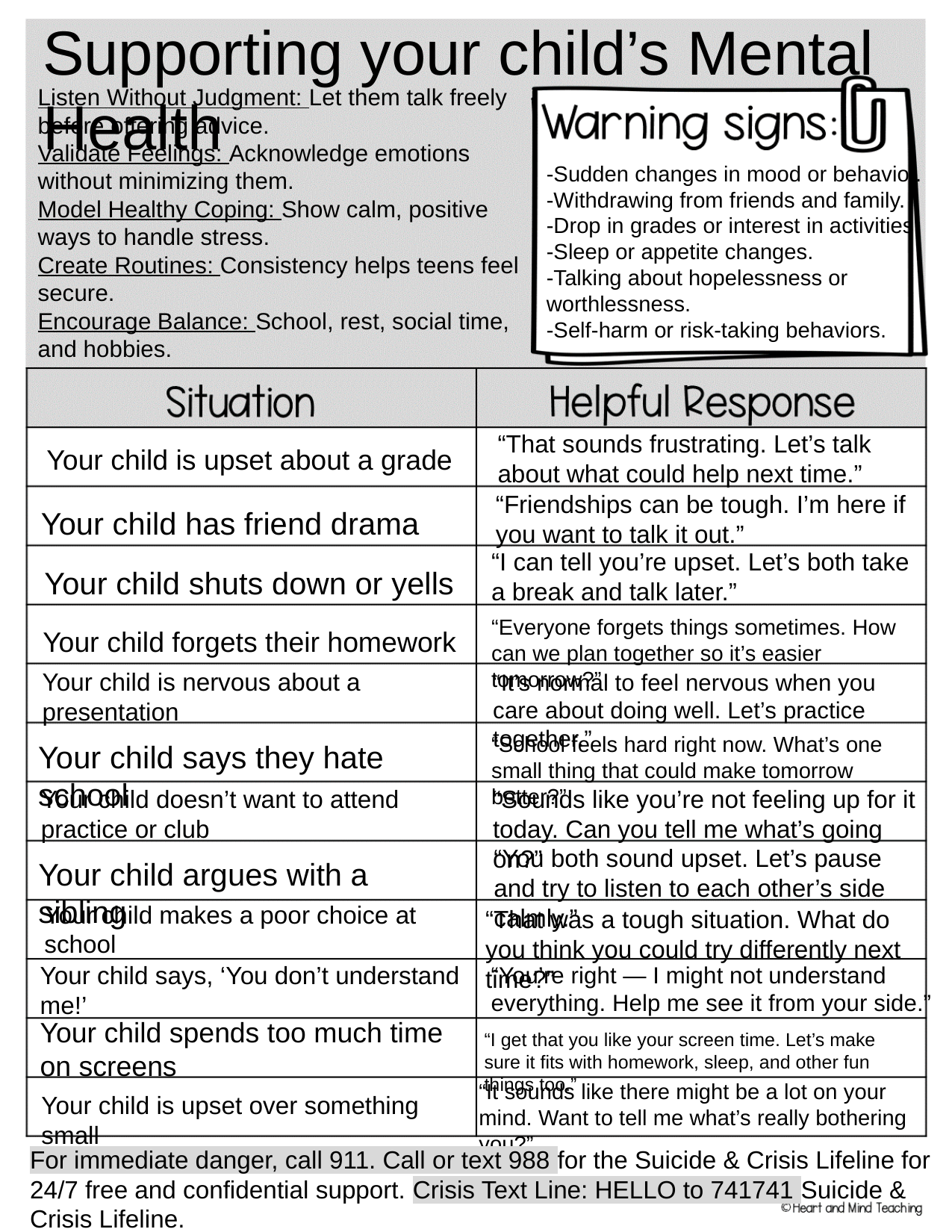

Supporting your child’s Mental Health
Listen Without Judgment: Let them talk freely before offering advice.
Validate Feelings: Acknowledge emotions without minimizing them.
Model Healthy Coping: Show calm, positive ways to handle stress.
Create Routines: Consistency helps teens feel secure.
Encourage Balance: School, rest, social time, and hobbies.
-Sudden changes in mood or behavior.
-Withdrawing from friends and family.
-Drop in grades or interest in activities.
-Sleep or appetite changes.
-Talking about hopelessness or worthlessness.
-Self-harm or risk-taking behaviors.
“That sounds frustrating. Let’s talk about what could help next time.”
Your child is upset about a grade
“Friendships can be tough. I’m here if you want to talk it out.”
Your child has friend drama
“I can tell you’re upset. Let’s both take a break and talk later.”
Your child shuts down or yells
“Everyone forgets things sometimes. How can we plan together so it’s easier tomorrow?”
Your child forgets their homework
Your child is nervous about a presentation
“It’s normal to feel nervous when you care about doing well. Let’s practice together.”
“School feels hard right now. What’s one small thing that could make tomorrow better?”
Your child says they hate school
Your child doesn’t want to attend practice or club
“Sounds like you’re not feeling up for it today. Can you tell me what’s going on?”
“You both sound upset. Let’s pause and try to listen to each other’s side calmly.”
Your child argues with a sibling
Your child makes a poor choice at school
“That was a tough situation. What do you think you could try differently next time?”
Your child says, ‘You don’t understand me!’
“You’re right — I might not understand everything. Help me see it from your side.”
Your child spends too much time on screens
“I get that you like your screen time. Let’s make sure it fits with homework, sleep, and other fun things too.”
“It sounds like there might be a lot on your mind. Want to tell me what’s really bothering you?”
Your child is upset over something small
For immediate danger, call 911. Call or text 988 for the Suicide & Crisis Lifeline for 24/7 free and confidential support. Crisis Text Line: HELLO to 741741 Suicide & Crisis Lifeline.